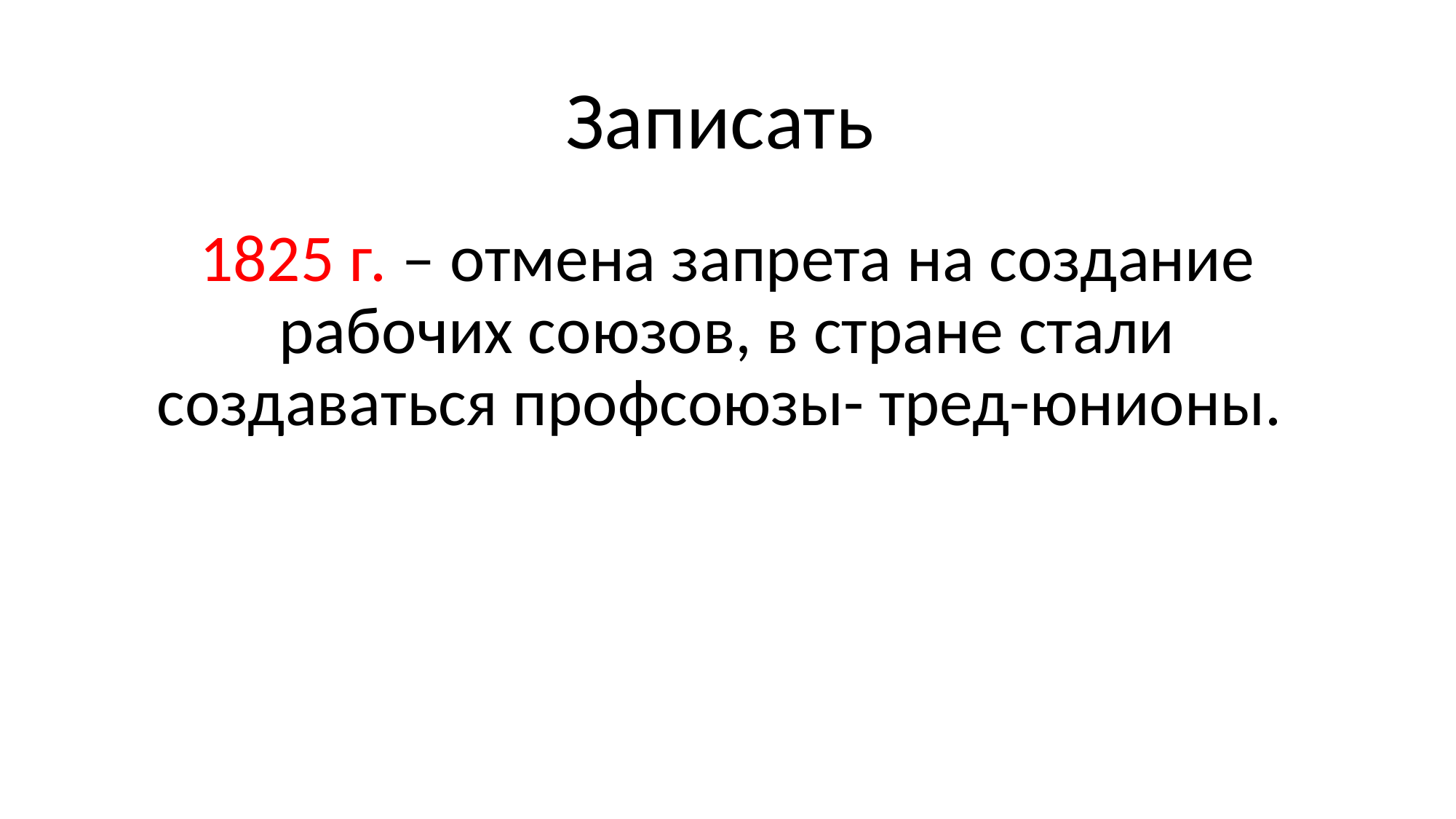

# Записать
1825 г. – отмена запрета на создание рабочих союзов, в стране стали создаваться профсоюзы- тред-юнионы.